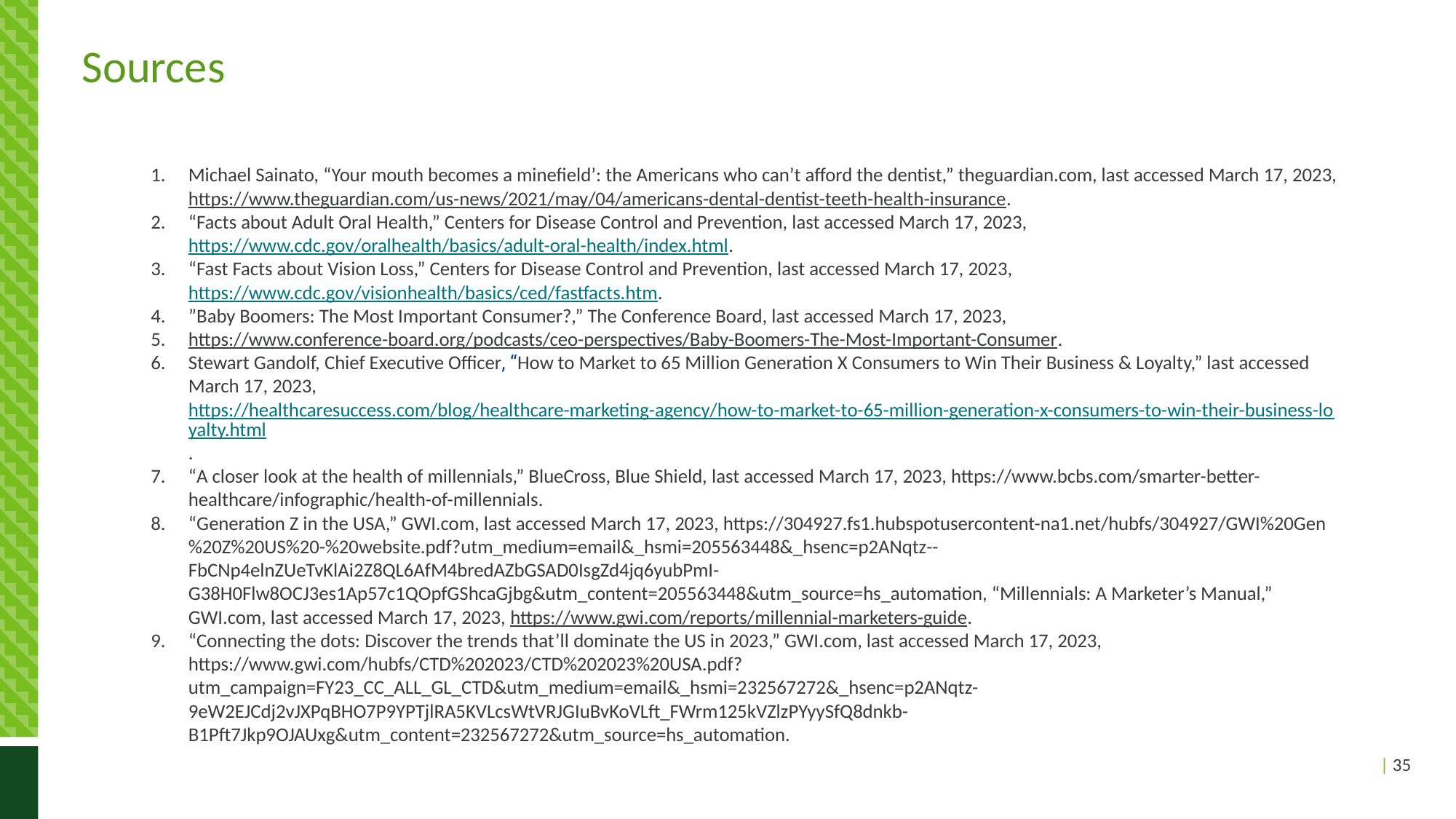

# Sources
Michael Sainato, “Your mouth becomes a minefield’: the Americans who can’t afford the dentist,” theguardian.com, last accessed March 17, 2023, https://www.theguardian.com/us-news/2021/may/04/americans-dental-dentist-teeth-health-insurance.
“Facts about Adult Oral Health,” Centers for Disease Control and Prevention, last accessed March 17, 2023, https://www.cdc.gov/oralhealth/basics/adult-oral-health/index.html.
“Fast Facts about Vision Loss,” Centers for Disease Control and Prevention, last accessed March 17, 2023, https://www.cdc.gov/visionhealth/basics/ced/fastfacts.htm.
”Baby Boomers: The Most Important Consumer?,” The Conference Board, last accessed March 17, 2023,
https://www.conference-board.org/podcasts/ceo-perspectives/Baby-Boomers-The-Most-Important-Consumer.
Stewart Gandolf, Chief Executive Officer, “How to Market to 65 Million Generation X Consumers to Win Their Business & Loyalty,” last accessed March 17, 2023, https://healthcaresuccess.com/blog/healthcare-marketing-agency/how-to-market-to-65-million-generation-x-consumers-to-win-their-business-loyalty.html.
“A closer look at the health of millennials,” BlueCross, Blue Shield, last accessed March 17, 2023, https://www.bcbs.com/smarter-better-healthcare/infographic/health-of-millennials.
“Generation Z in the USA,” GWI.com, last accessed March 17, 2023, https://304927.fs1.hubspotusercontent-na1.net/hubfs/304927/GWI%20Gen%20Z%20US%20-%20website.pdf?utm_medium=email&_hsmi=205563448&_hsenc=p2ANqtz--FbCNp4elnZUeTvKlAi2Z8QL6AfM4bredAZbGSAD0IsgZd4jq6yubPmI-G38H0Flw8OCJ3es1Ap57c1QOpfGShcaGjbg&utm_content=205563448&utm_source=hs_automation, “Millennials: A Marketer’s Manual,” GWI.com, last accessed March 17, 2023, https://www.gwi.com/reports/millennial-marketers-guide.
“Connecting the dots: Discover the trends that’ll dominate the US in 2023,” GWI.com, last accessed March 17, 2023, https://www.gwi.com/hubfs/CTD%202023/CTD%202023%20USA.pdf?utm_campaign=FY23_CC_ALL_GL_CTD&utm_medium=email&_hsmi=232567272&_hsenc=p2ANqtz-9eW2EJCdj2vJXPqBHO7P9YPTjlRA5KVLcsWtVRJGIuBvKoVLft_FWrm125kVZlzPYyySfQ8dnkb-B1Pft7Jkp9OJAUxg&utm_content=232567272&utm_source=hs_automation.

| 35